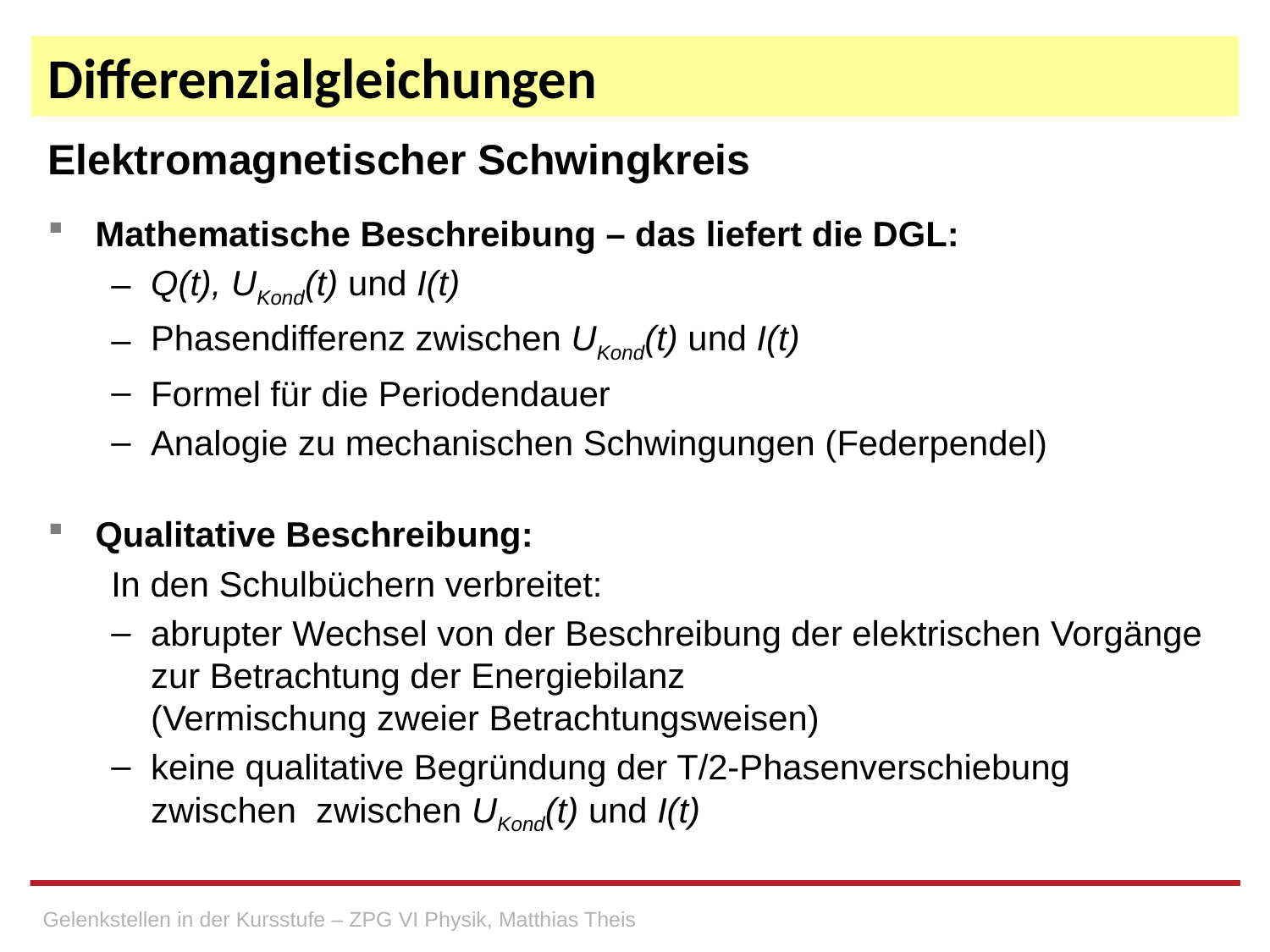

# Differenzialgleichungen
Elektromagnetischer Schwingkreis
Mathematische Beschreibung – das liefert die DGL:
Q(t), UKond(t) und I(t)
Phasendifferenz zwischen UKond(t) und I(t)
Formel für die Periodendauer
Analogie zu mechanischen Schwingungen (Federpendel)
Qualitative Beschreibung:
In den Schulbüchern verbreitet:
abrupter Wechsel von der Beschreibung der elektrischen Vorgänge zur Betrachtung der Energiebilanz
(Vermischung zweier Betrachtungsweisen)
keine qualitative Begründung der T/2-Phasenverschiebung zwischen  zwischen UKond(t) und I(t)
Gelenkstellen in der Kursstufe – ZPG VI Physik, Matthias Theis